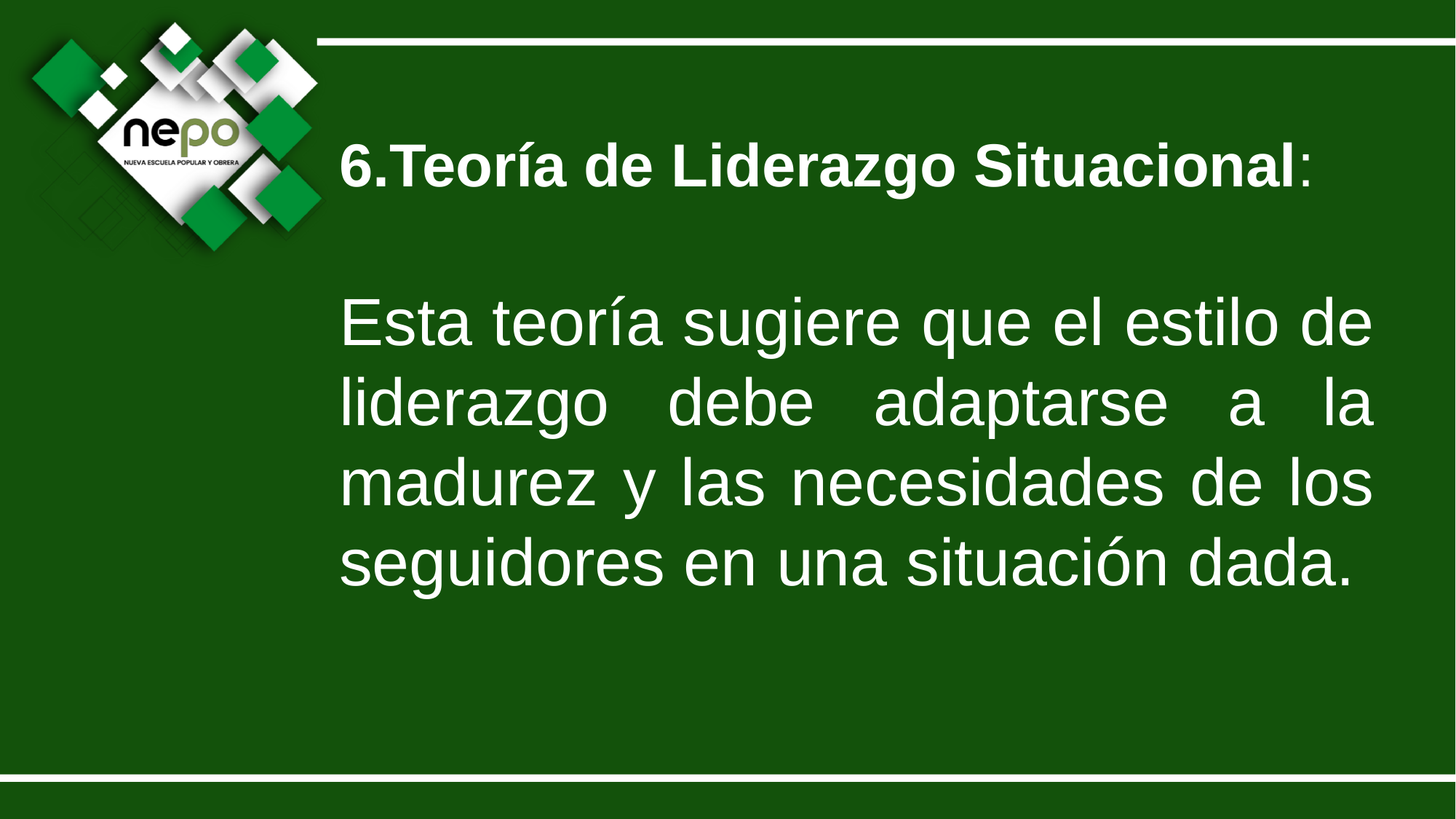

6.Teoría de Liderazgo Situacional:

Esta teoría sugiere que el estilo de liderazgo debe adaptarse a la madurez y las necesidades de los seguidores en una situación dada.